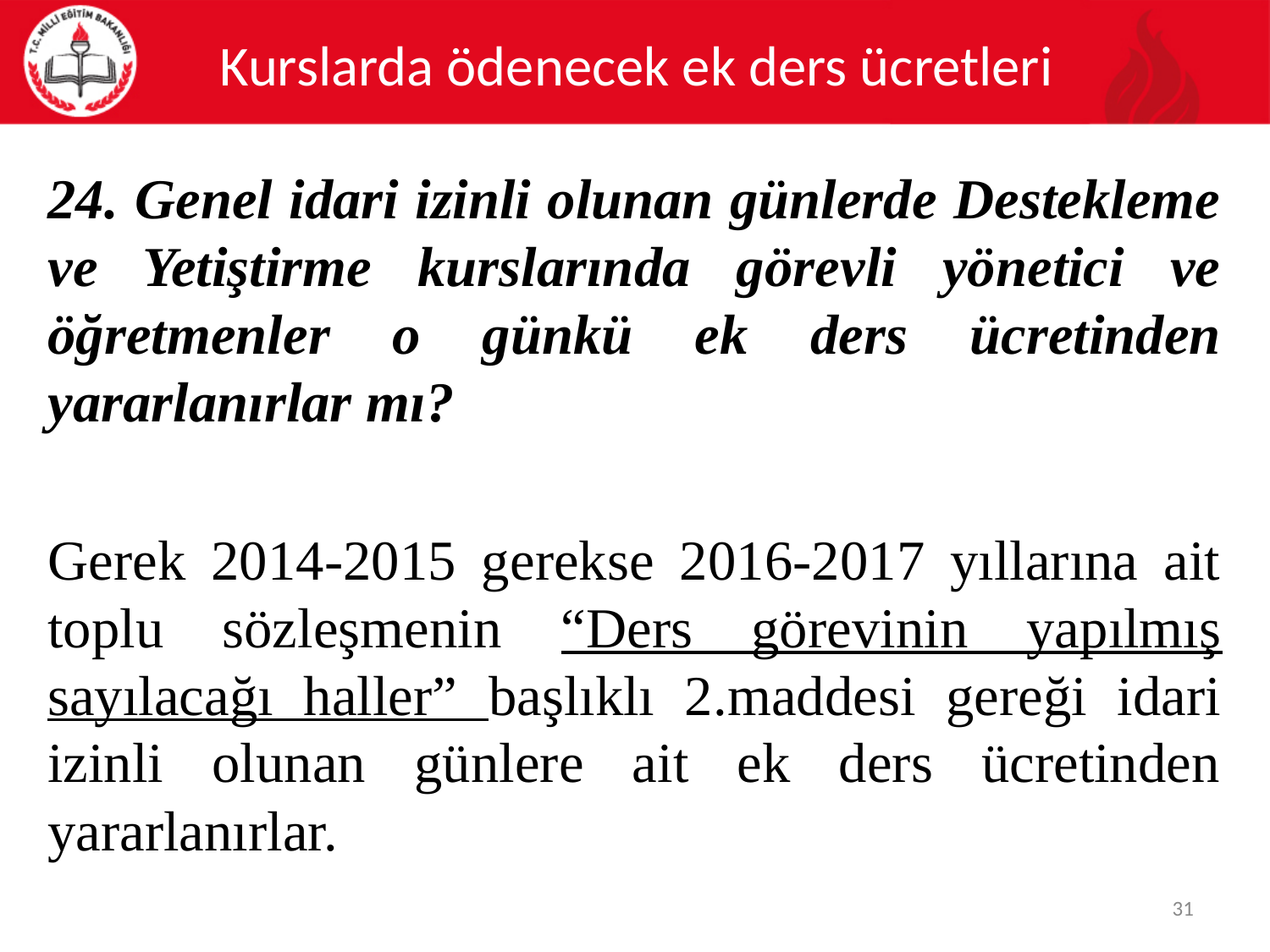

# Kurslarda ödenecek ek ders ücretleri
24. Genel idari izinli olunan günlerde Destekleme ve Yetiştirme kurslarında görevli yönetici ve öğretmenler o günkü ek ders ücretinden yararlanırlar mı?

Gerek 2014-2015 gerekse 2016-2017 yıllarına ait toplu sözleşmenin “Ders görevinin yapılmış sayılacağı haller” başlıklı 2.maddesi gereği idari izinli olunan günlere ait ek ders ücretinden yararlanırlar.
31